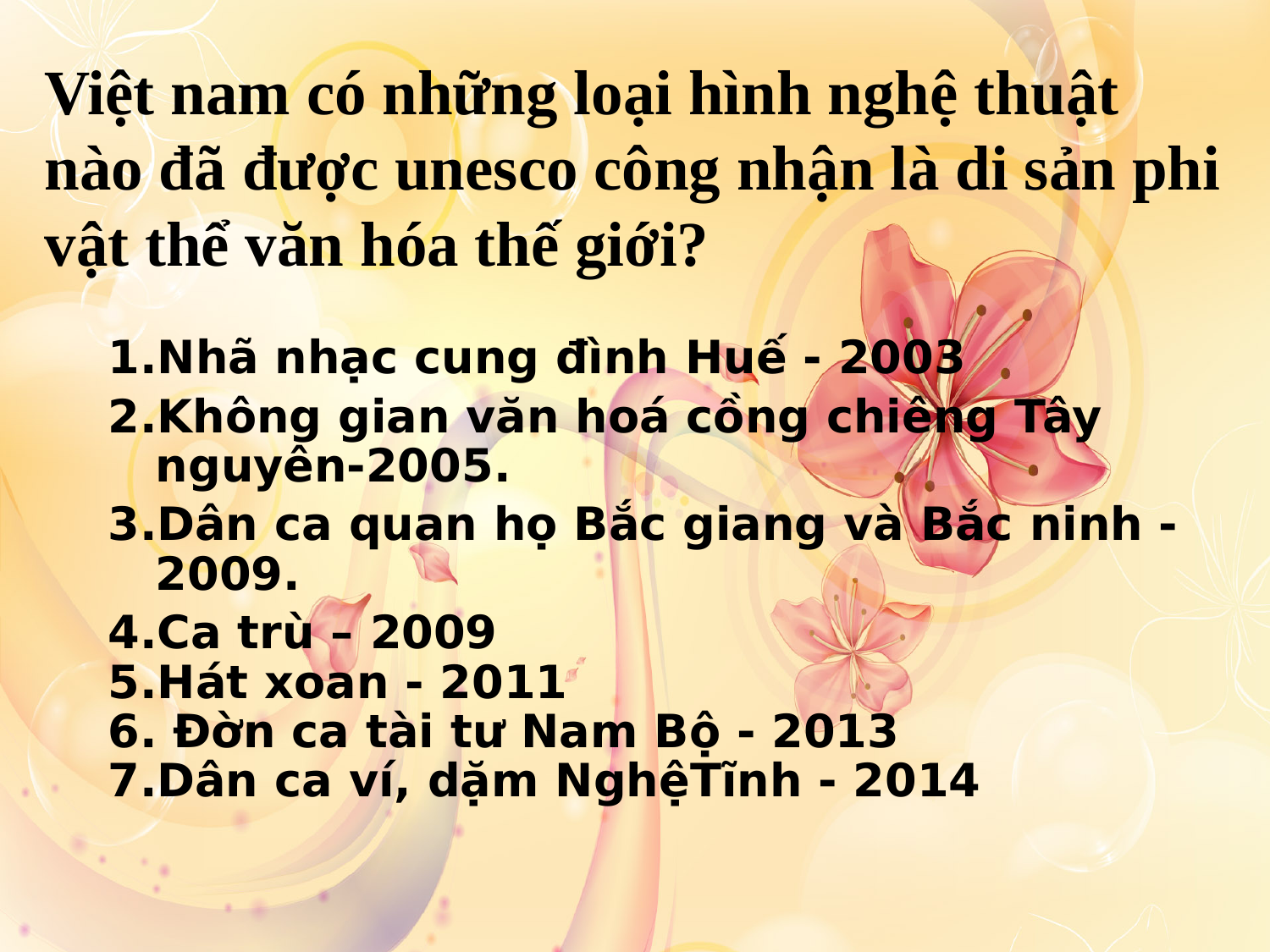

# Việt nam có những loại hình nghệ thuật  nào đã được unesco công nhận là di sản phi vật thể văn hóa thế giới?
1.Nhã nhạc cung đình Huế - 2003
2.Không gian văn hoá cồng chiêng Tây nguyên-2005.
3.Dân ca quan họ Bắc giang và Bắc ninh -2009.
4.Ca trù – 2009
5.Hát xoan - 2011
6. Đờn ca tài tư Nam Bộ - 2013
7.Dân ca ví, dặm NghệTĩnh - 2014